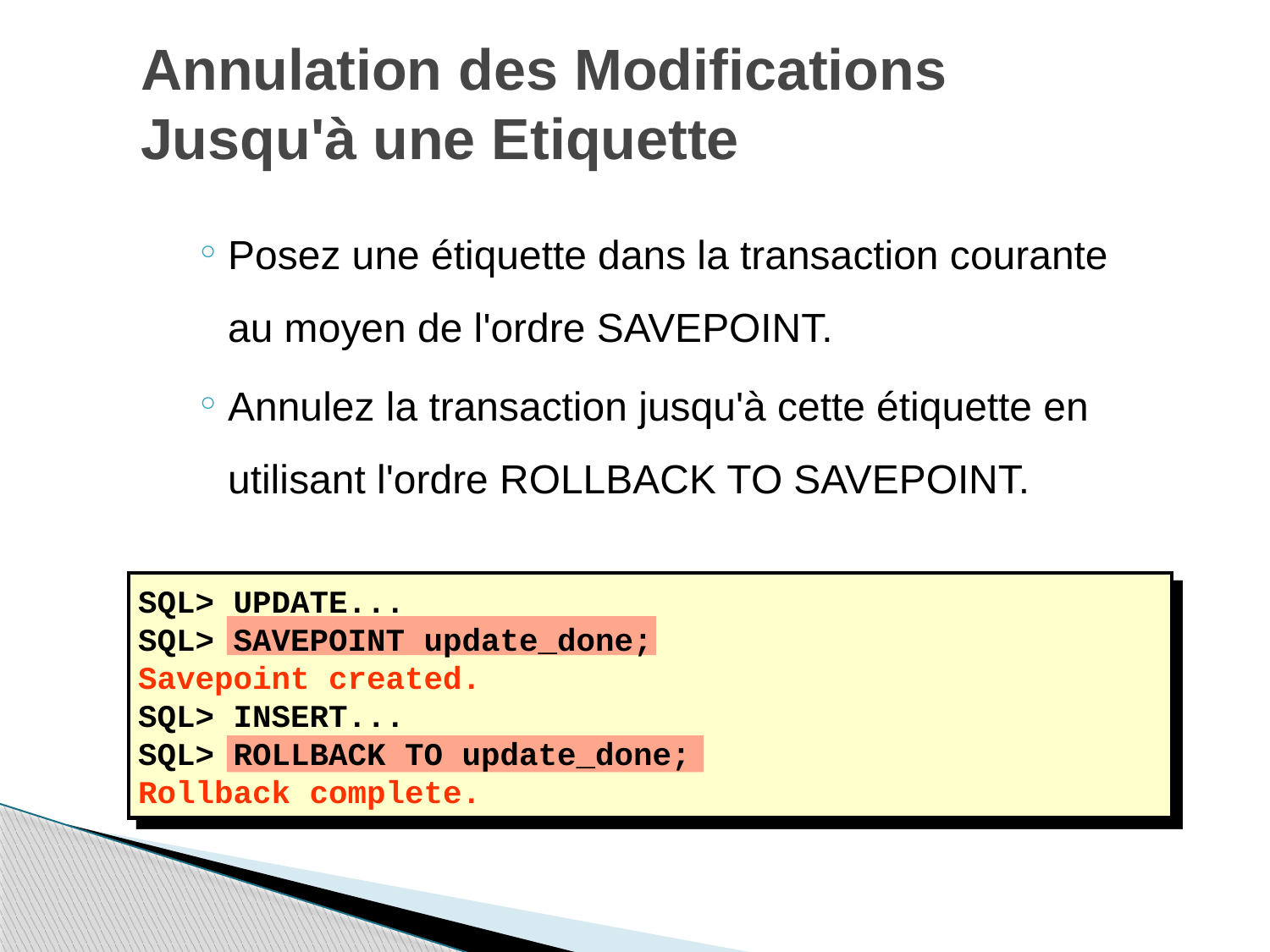

# Annulation des Modifications Jusqu'à une Etiquette
Posez une étiquette dans la transaction courante au moyen de l'ordre SAVEPOINT.
Annulez la transaction jusqu'à cette étiquette en utilisant l'ordre ROLLBACK TO SAVEPOINT.
SQL> UPDATE...
SQL> SAVEPOINT update_done;
Savepoint created.
SQL> INSERT...
SQL> ROLLBACK TO update_done;
Rollback complete.